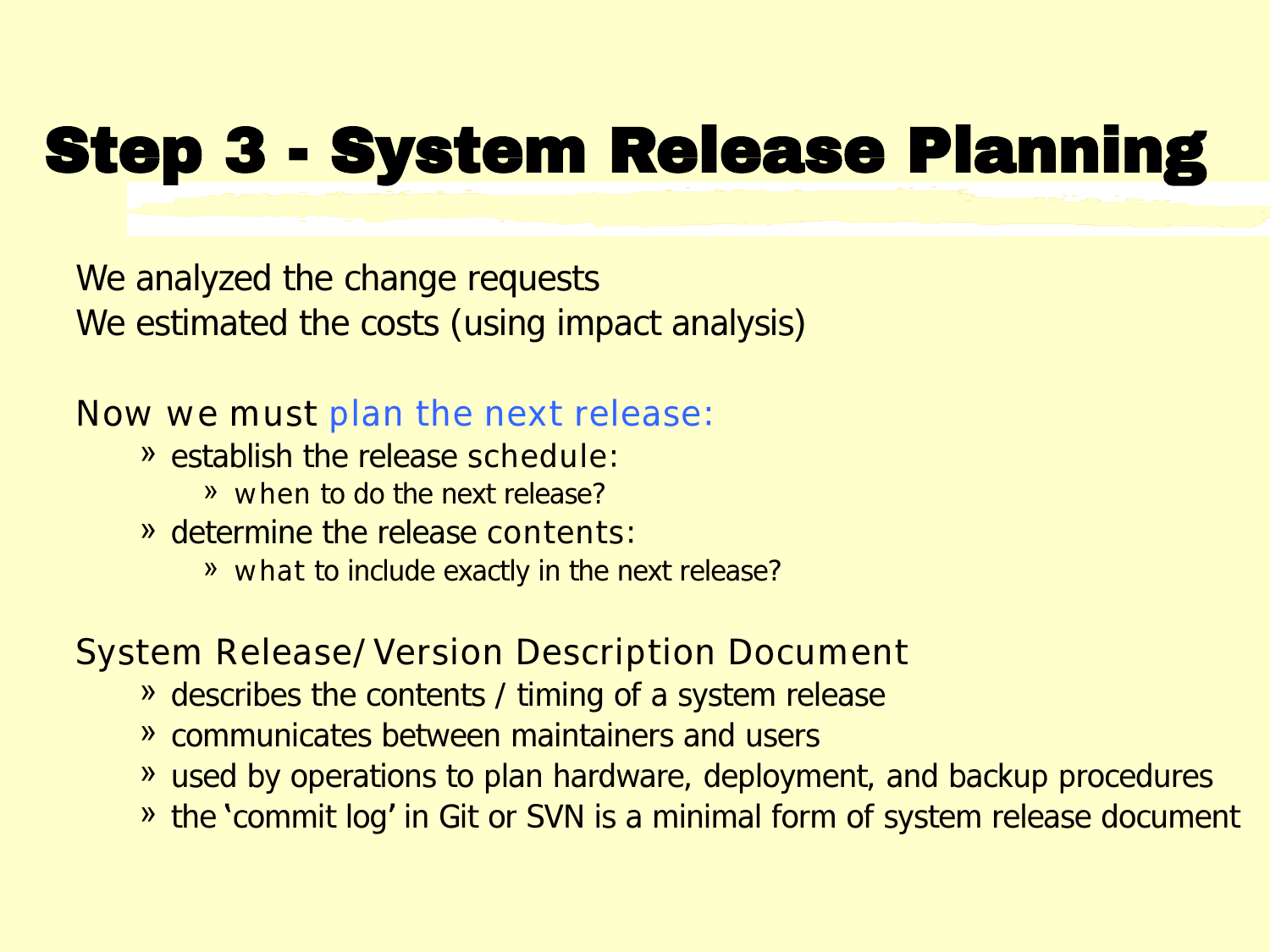

# Step 3 - System Release Planning

We analyzed the change requests
We estimated the costs (using impact analysis)

Now we must plan the next release:
establish the release schedule:
when to do the next release?
determine the release contents:
what to include exactly in the next release?

System Release/Version Description Document
describes the contents / timing of a system release
communicates between maintainers and users
used by operations to plan hardware, deployment, and backup procedures
the ‘commit log’ in Git or SVN is a minimal form of system release document